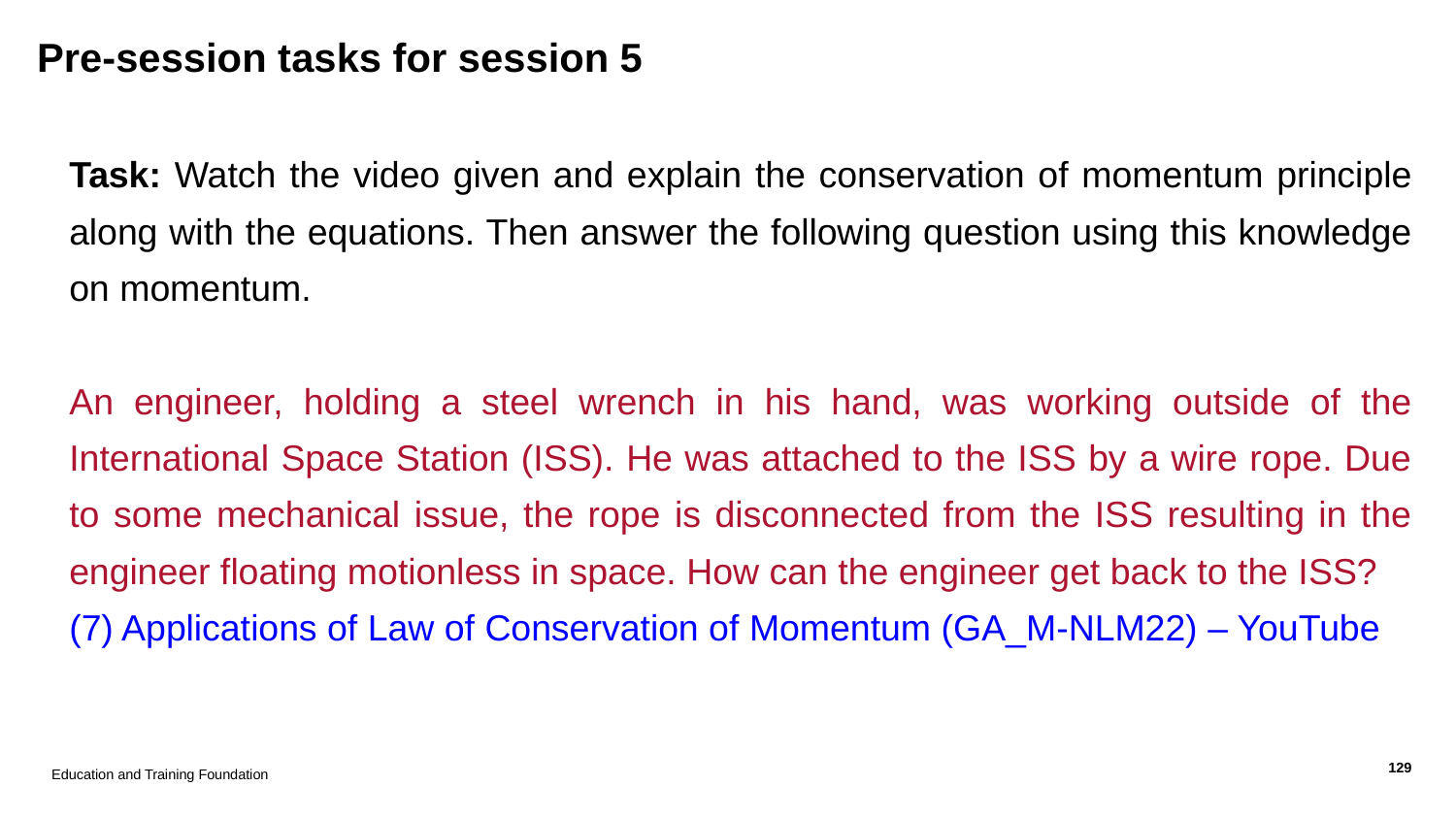

# Pre-session tasks for session 5
Task: Watch the video given and explain the conservation of momentum principle along with the equations. Then answer the following question using this knowledge on momentum.

An engineer, holding a steel wrench in his hand, was working outside of the International Space Station (ISS). He was attached to the ISS by a wire rope. Due to some mechanical issue, the rope is disconnected from the ISS resulting in the engineer floating motionless in space. How can the engineer get back to the ISS?
(7) Applications of Law of Conservation of Momentum (GA_M-NLM22) – YouTube

Education and Training Foundation
129